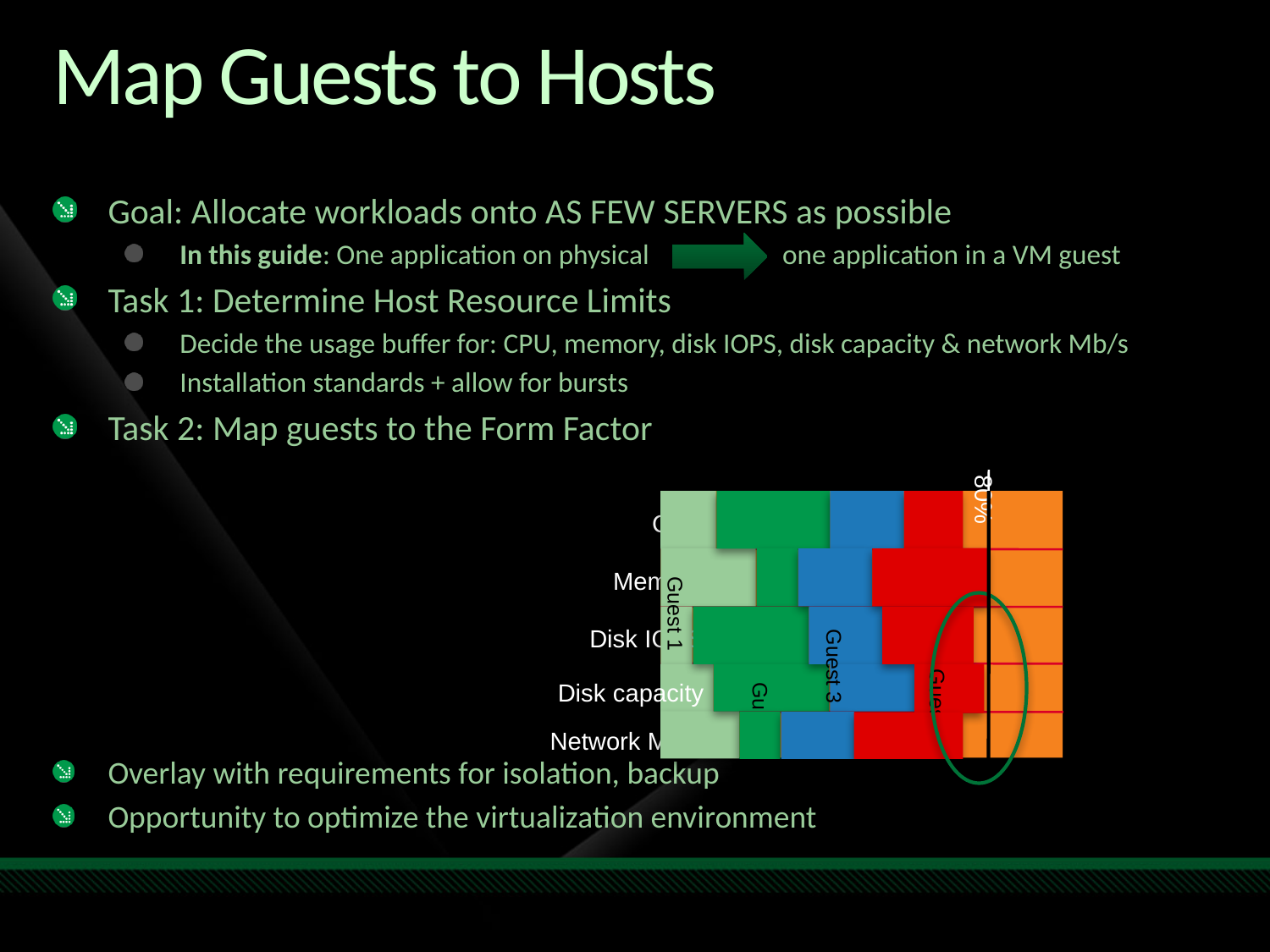

# Map Guests to Hosts
Goal: Allocate workloads onto AS FEW SERVERS as possible
In this guide: One application on physical                     one application in a VM guest
Task 1: Determine Host Resource Limits
Decide the usage buffer for: CPU, memory, disk IOPS, disk capacity & network Mb/s
Installation standards + allow for bursts
Task 2: Map guests to the Form Factor

Overlay with requirements for isolation, backup
Opportunity to optimize the virtualization environment

80%
CPU

Guest 1

Guest 2

Guest 3

Guest 4

Memory

Disk IOPS
Disk capacity
Network Mb/s